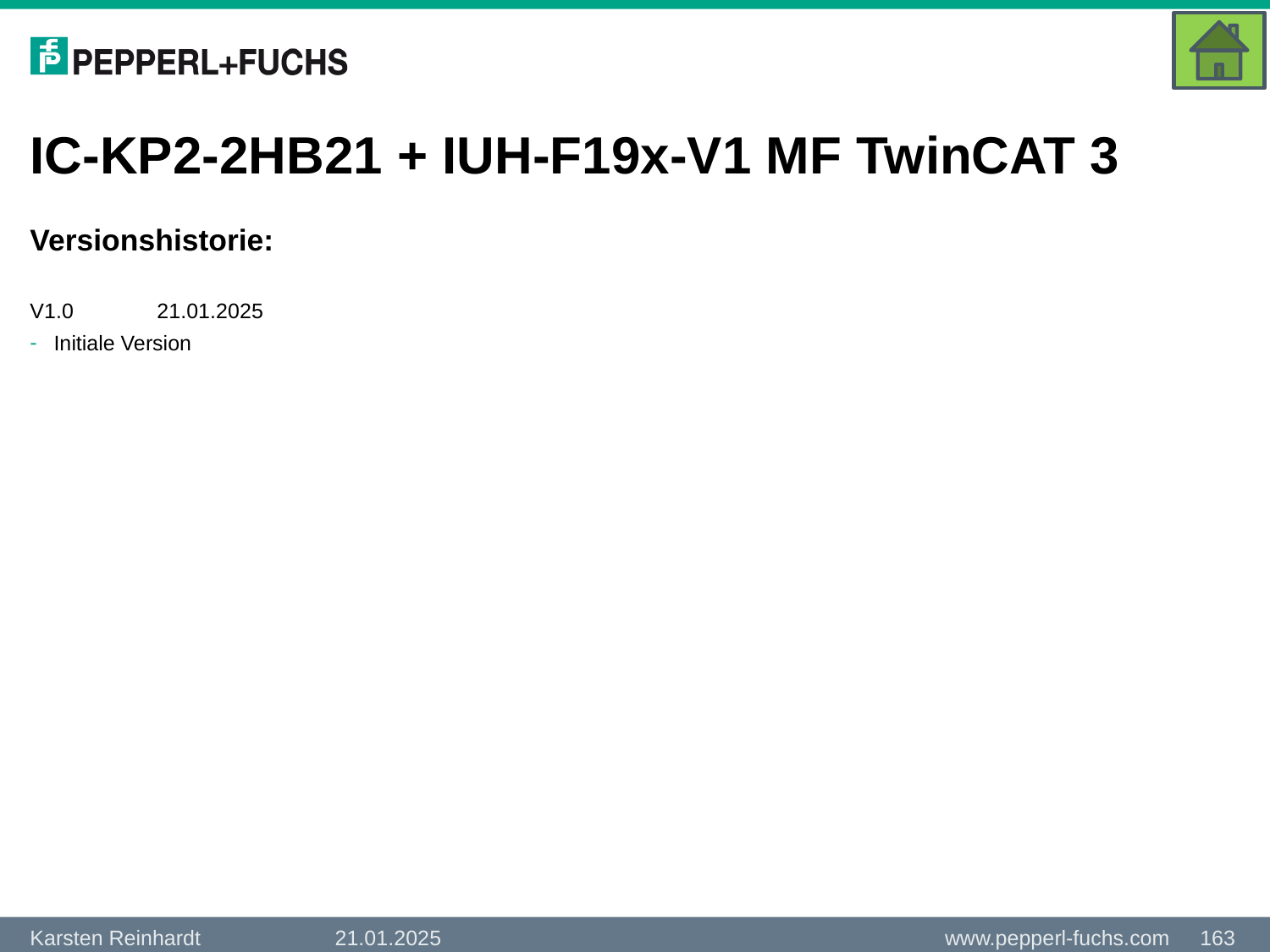

# IC-KP2-2HB21 + IUH-F19x-V1 MF TwinCAT 3
Versionshistorie:

V1.0	21.01.2025
Initiale Version

21.01.2025
163
Karsten Reinhardt